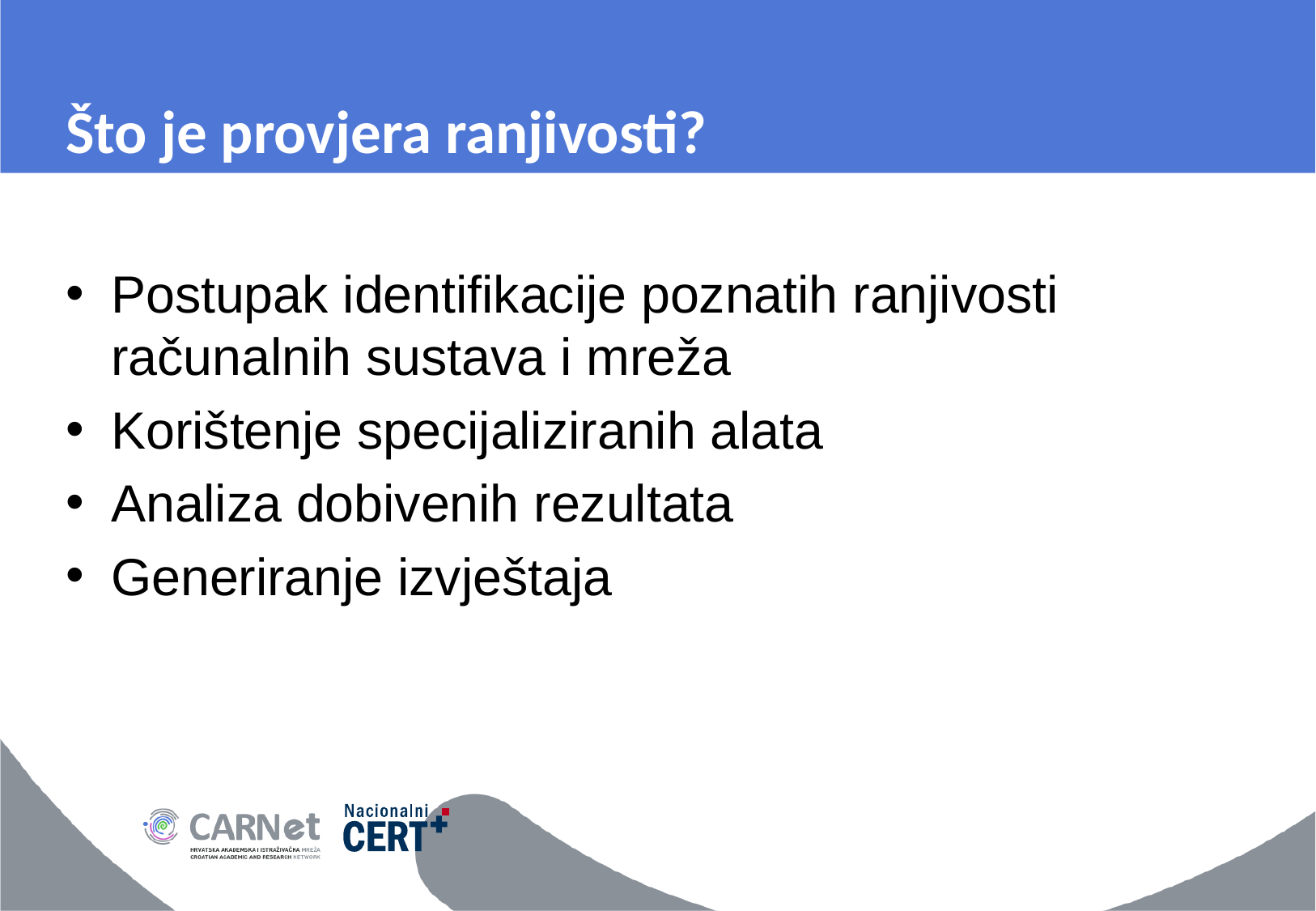

# Što je provjera ranjivosti?
Postupak identifikacije poznatih ranjivosti računalnih sustava i mreža
Korištenje specijaliziranih alata
Analiza dobivenih rezultata
Generiranje izvještaja